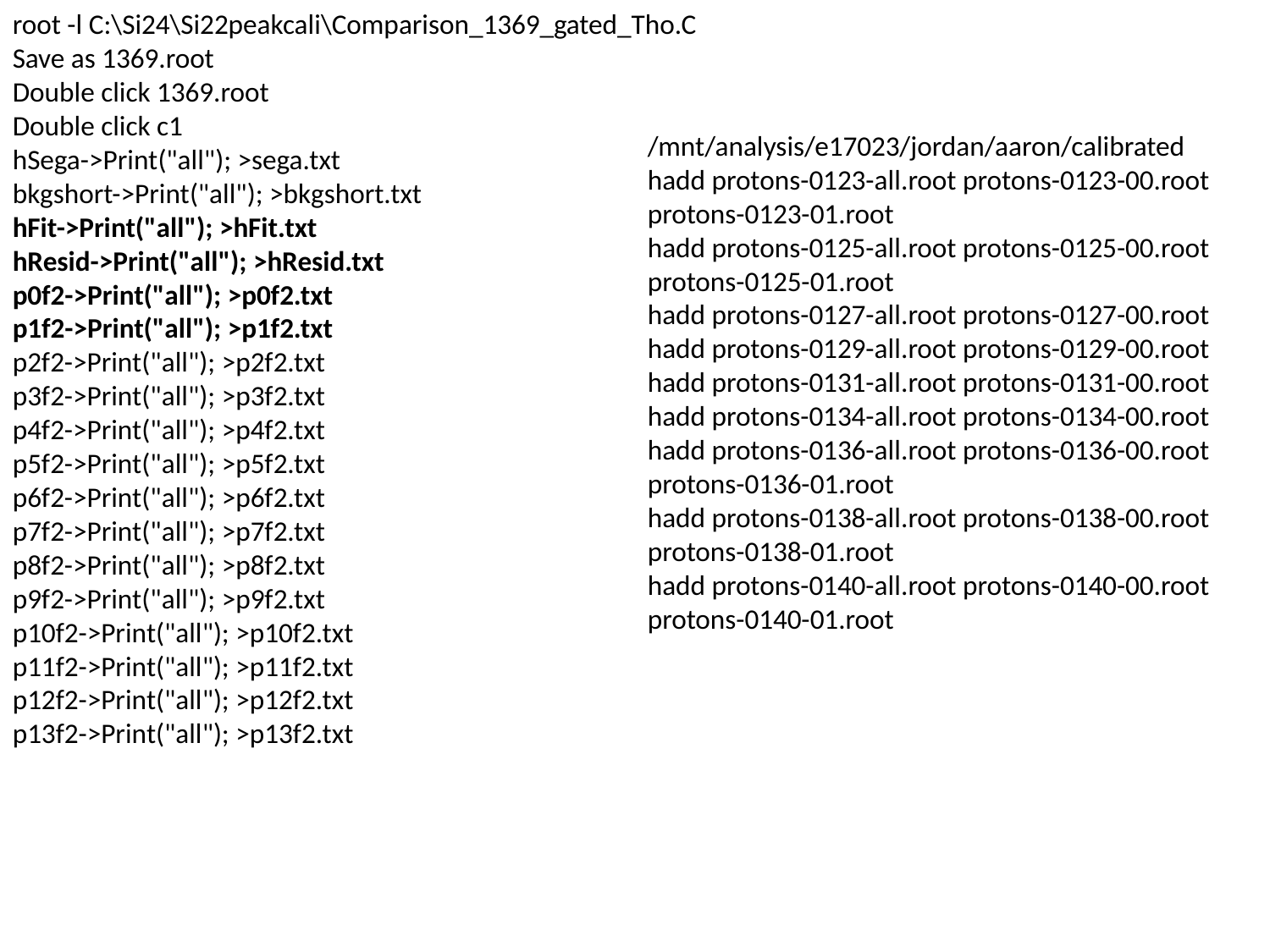

root -l C:\Si24\Si22peakcali\Comparison_1369_gated_Tho.C
Save as 1369.root
Double click 1369.root
Double click c1
hSega->Print("all"); >sega.txt
bkgshort->Print("all"); >bkgshort.txt
hFit->Print("all"); >hFit.txt
hResid->Print("all"); >hResid.txt
p0f2->Print("all"); >p0f2.txt
p1f2->Print("all"); >p1f2.txt
p2f2->Print("all"); >p2f2.txt
p3f2->Print("all"); >p3f2.txt
p4f2->Print("all"); >p4f2.txt
p5f2->Print("all"); >p5f2.txt
p6f2->Print("all"); >p6f2.txt
p7f2->Print("all"); >p7f2.txt
p8f2->Print("all"); >p8f2.txt
p9f2->Print("all"); >p9f2.txt
p10f2->Print("all"); >p10f2.txt
p11f2->Print("all"); >p11f2.txt
p12f2->Print("all"); >p12f2.txt
p13f2->Print("all"); >p13f2.txt

/mnt/analysis/e17023/jordan/aaron/calibrated
hadd protons-0123-all.root protons-0123-00.root protons-0123-01.root
hadd protons-0125-all.root protons-0125-00.root protons-0125-01.root
hadd protons-0127-all.root protons-0127-00.root
hadd protons-0129-all.root protons-0129-00.root
hadd protons-0131-all.root protons-0131-00.root
hadd protons-0134-all.root protons-0134-00.root
hadd protons-0136-all.root protons-0136-00.root protons-0136-01.root
hadd protons-0138-all.root protons-0138-00.root protons-0138-01.root
hadd protons-0140-all.root protons-0140-00.root protons-0140-01.root